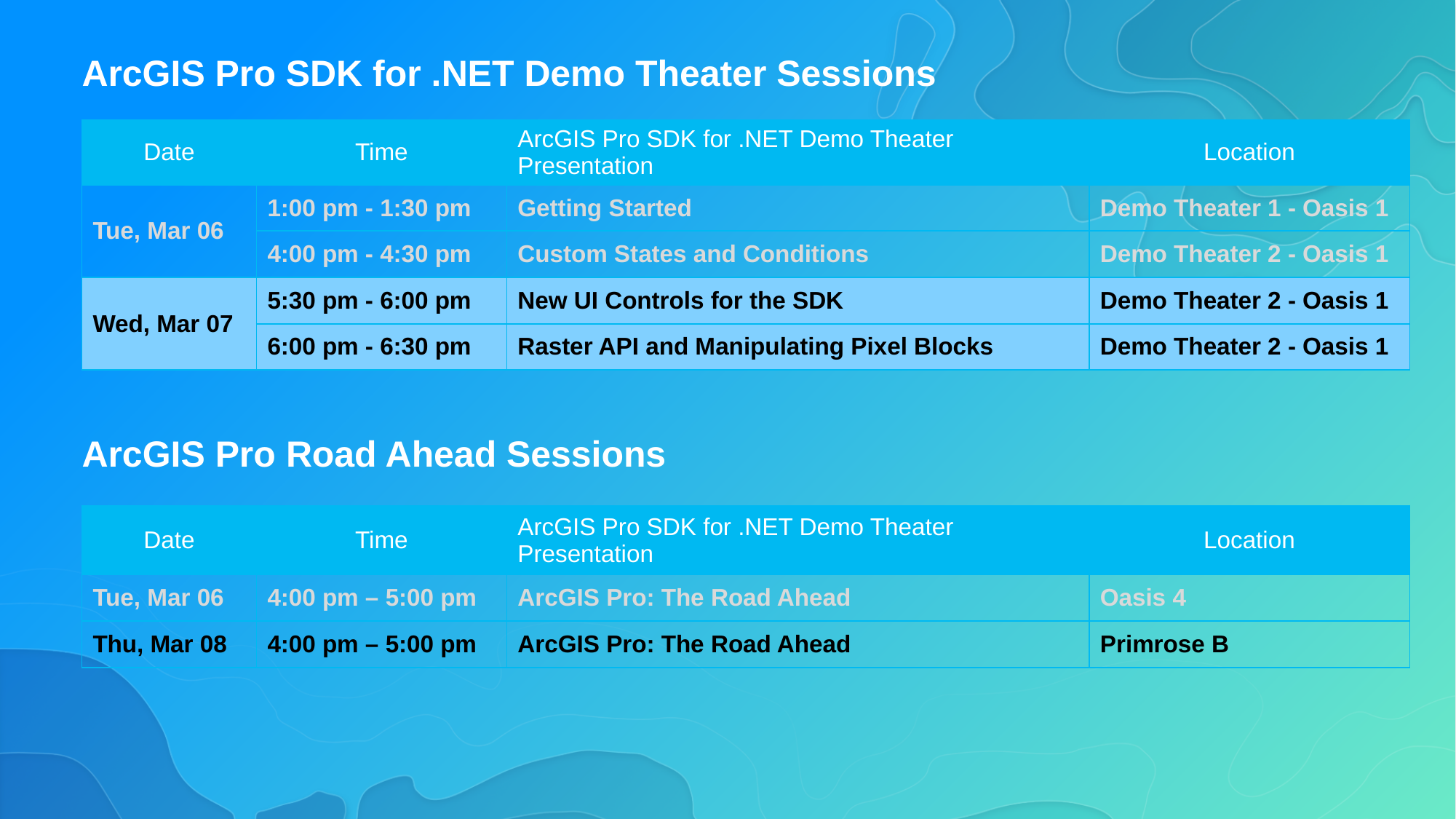

# ArcGIS Pro SDK for .NET Demo Theater Sessions
| Date | Time | ArcGIS Pro SDK for .NET Demo Theater Presentation | Location |
| --- | --- | --- | --- |
| Tue, Mar 06 | 1:00 pm - 1:30 pm | Getting Started | Demo Theater 1 - Oasis 1 |
|  | 4:00 pm - 4:30 pm | Custom States and Conditions | Demo Theater 2 - Oasis 1 |
| Wed, Mar 07 | 5:30 pm - 6:00 pm | New UI Controls for the SDK | Demo Theater 2 - Oasis 1 |
|  | 6:00 pm - 6:30 pm | Raster API and Manipulating Pixel Blocks | Demo Theater 2 - Oasis 1 |
ArcGIS Pro Road Ahead Sessions
| Date | Time | ArcGIS Pro SDK for .NET Demo Theater Presentation | Location |
| --- | --- | --- | --- |
| Tue, Mar 06 | 4:00 pm – 5:00 pm | ArcGIS Pro: The Road Ahead | Oasis 4 |
| Thu, Mar 08 | 4:00 pm – 5:00 pm | ArcGIS Pro: The Road Ahead | Primrose B |